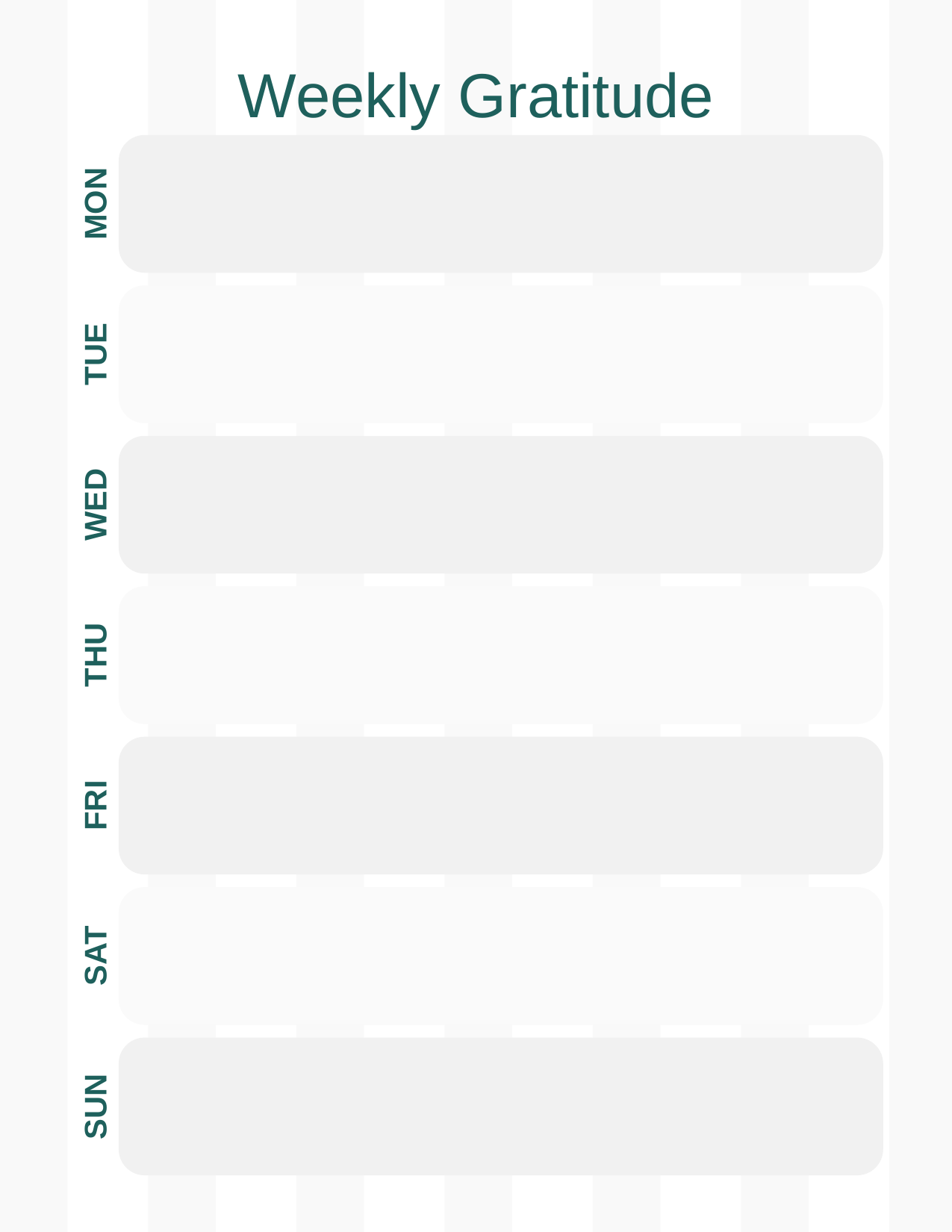

Weekly Gratitude

MON

TUE

WED

THU

FRI

SAT

SUN